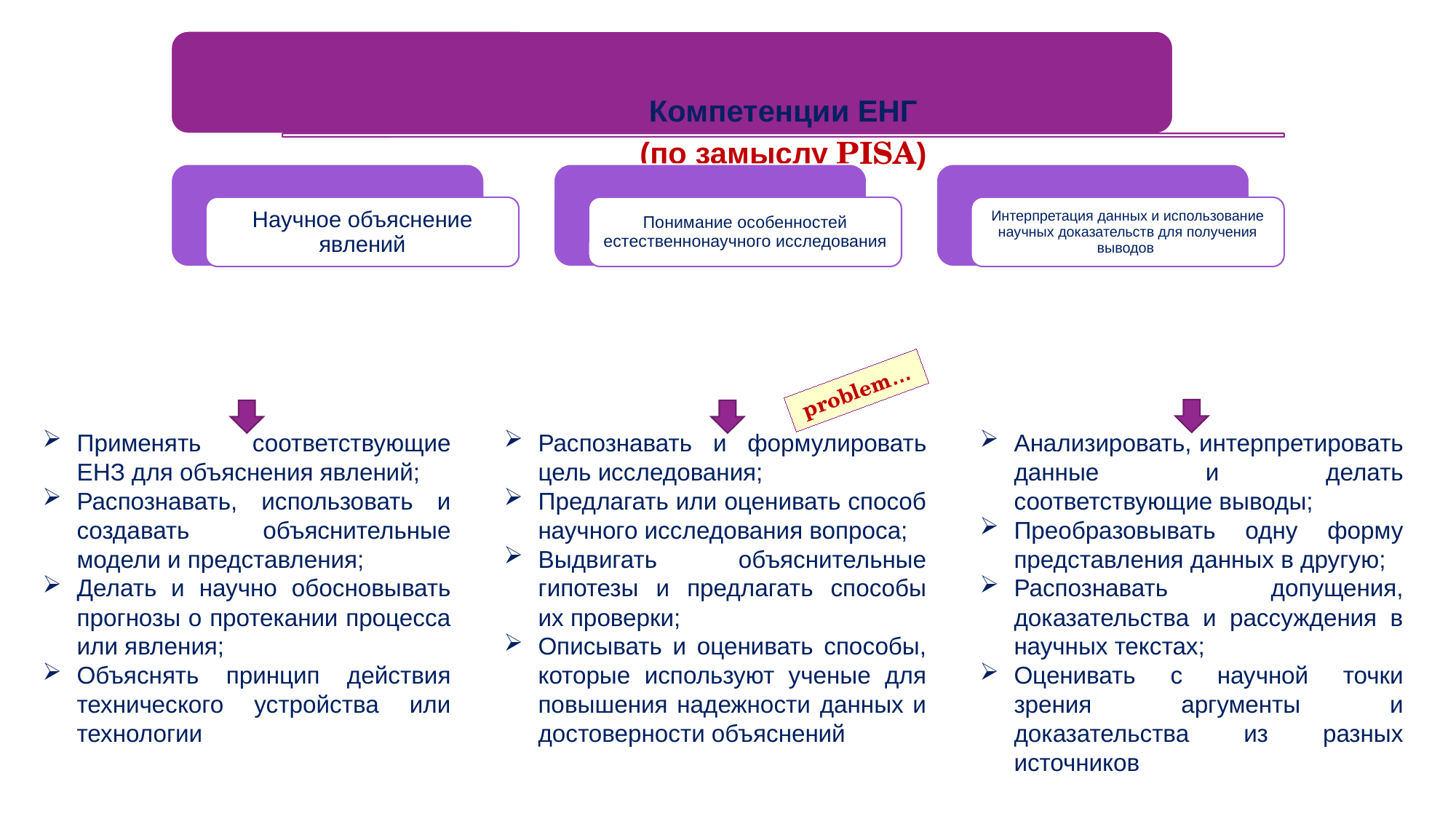

Компетенции ЕНГ
(по замыслу PISA)
Научное объяснение явлений
Понимание особенностей естественнонаучного исследования
Интерпретация данных и использование научных доказательств для получения выводов
problem…

Применять соответствующие ЕНЗ для объяснения явлений;
Распознавать, использовать и создавать объяснительные модели и представления;
Делать и научно обосновывать прогнозы о протекании процесса или явления;
Объяснять принцип действия технического устройства или технологии
Распознавать и формулировать цель исследования;
Предлагать или оценивать способ научного исследования вопроса;
Выдвигать объяснительные гипотезы и предлагать способы их проверки;
Описывать и оценивать способы, которые используют ученые для повышения надежности данных и достоверности объяснений
Анализировать, интерпретировать данные и делать соответствующие выводы;
Преобразовывать одну форму представления данных в другую;
Распознавать допущения, доказательства и рассуждения в научных текстах;
Оценивать с научной точки зрения аргументы и доказательства из разных источников